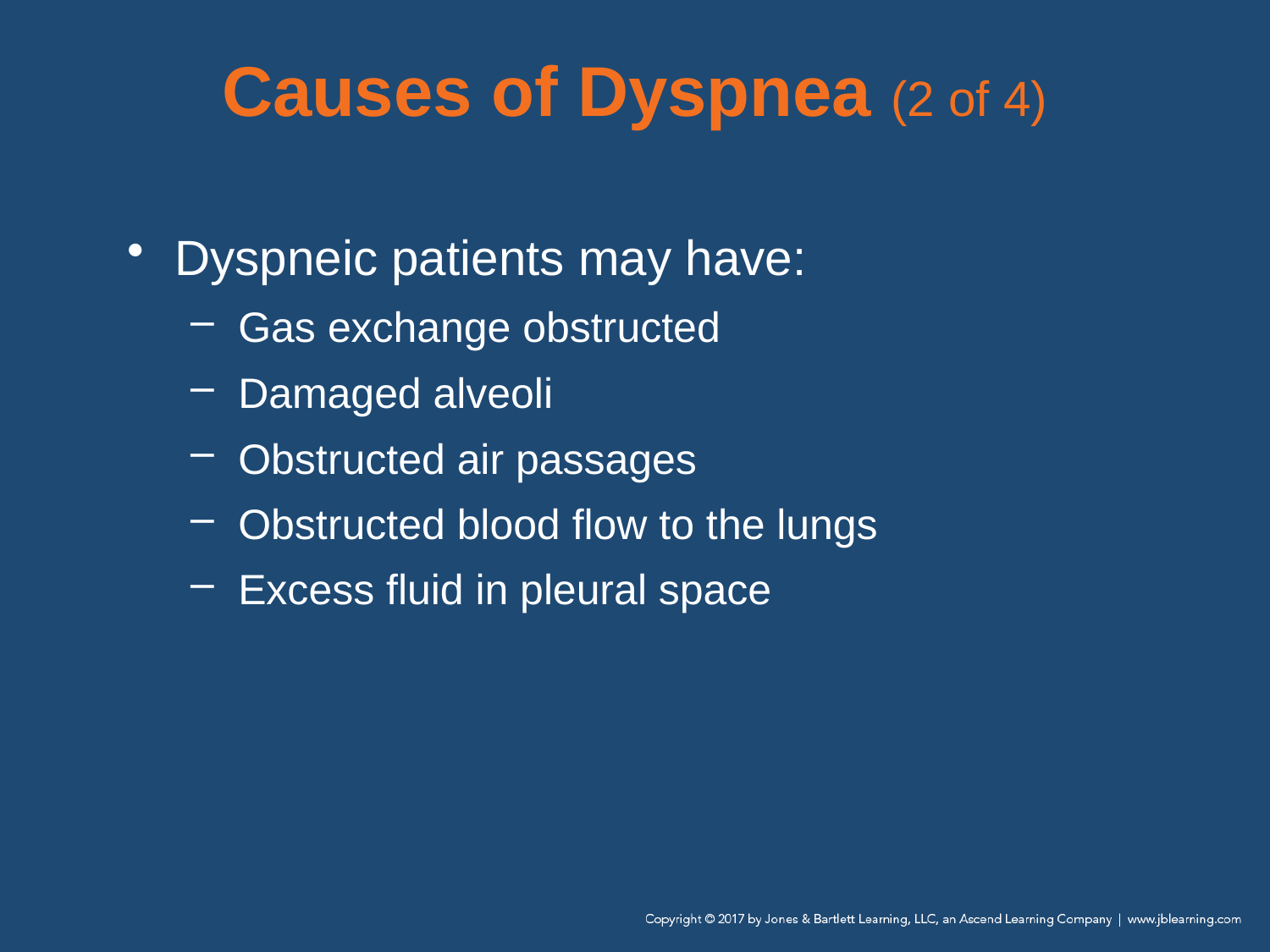

# Causes of Dyspnea (2 of 4)
Dyspneic patients may have:
Gas exchange obstructed
Damaged alveoli
Obstructed air passages
Obstructed blood flow to the lungs
Excess fluid in pleural space